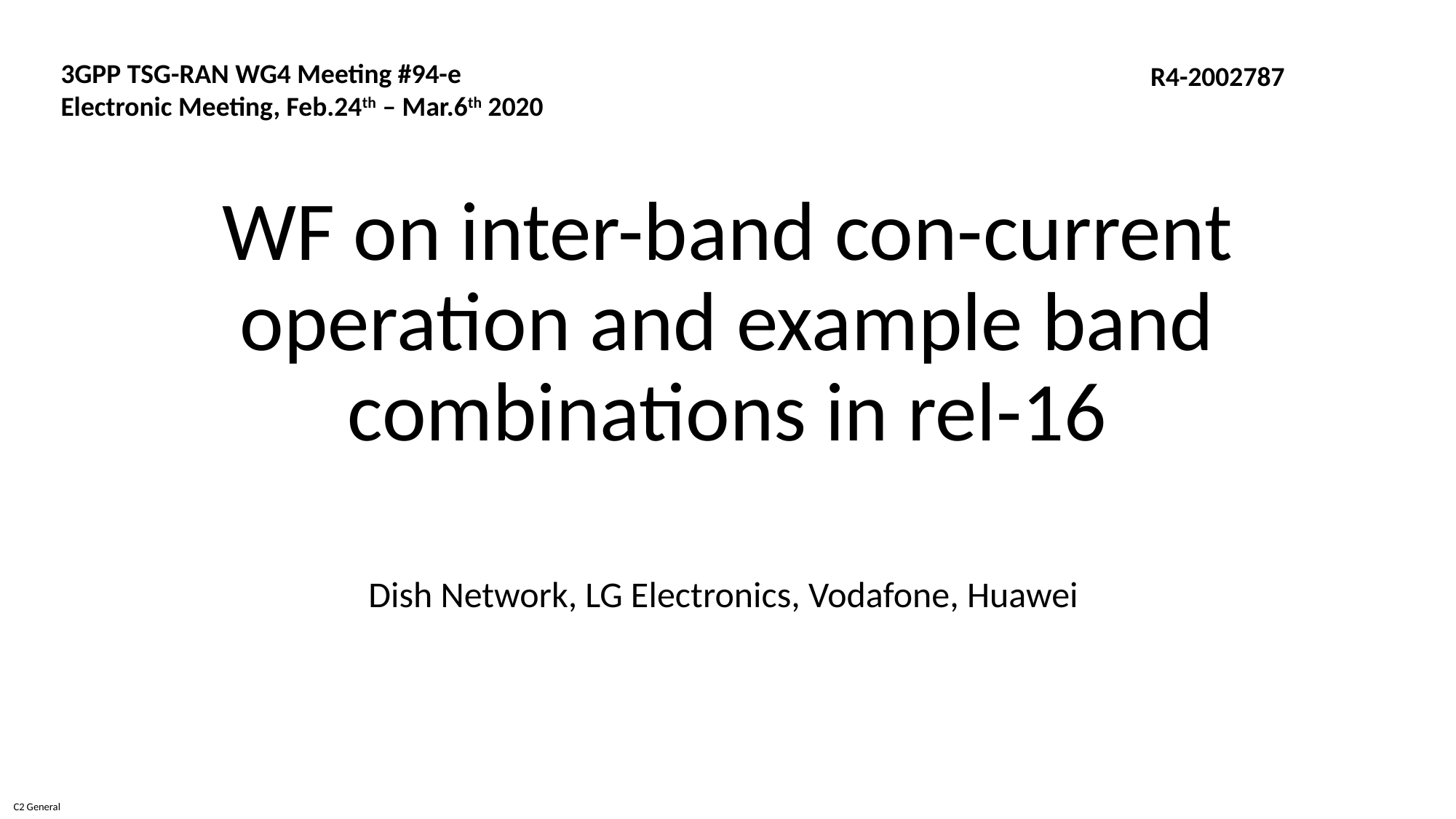

3GPP TSG-RAN WG4 Meeting #94-e
Electronic Meeting, Feb.24th – Mar.6th 2020

R4-2002787

# WF on inter-band con-current operation and example band combinations in rel-16
Dish Network, LG Electronics, Vodafone, Huawei